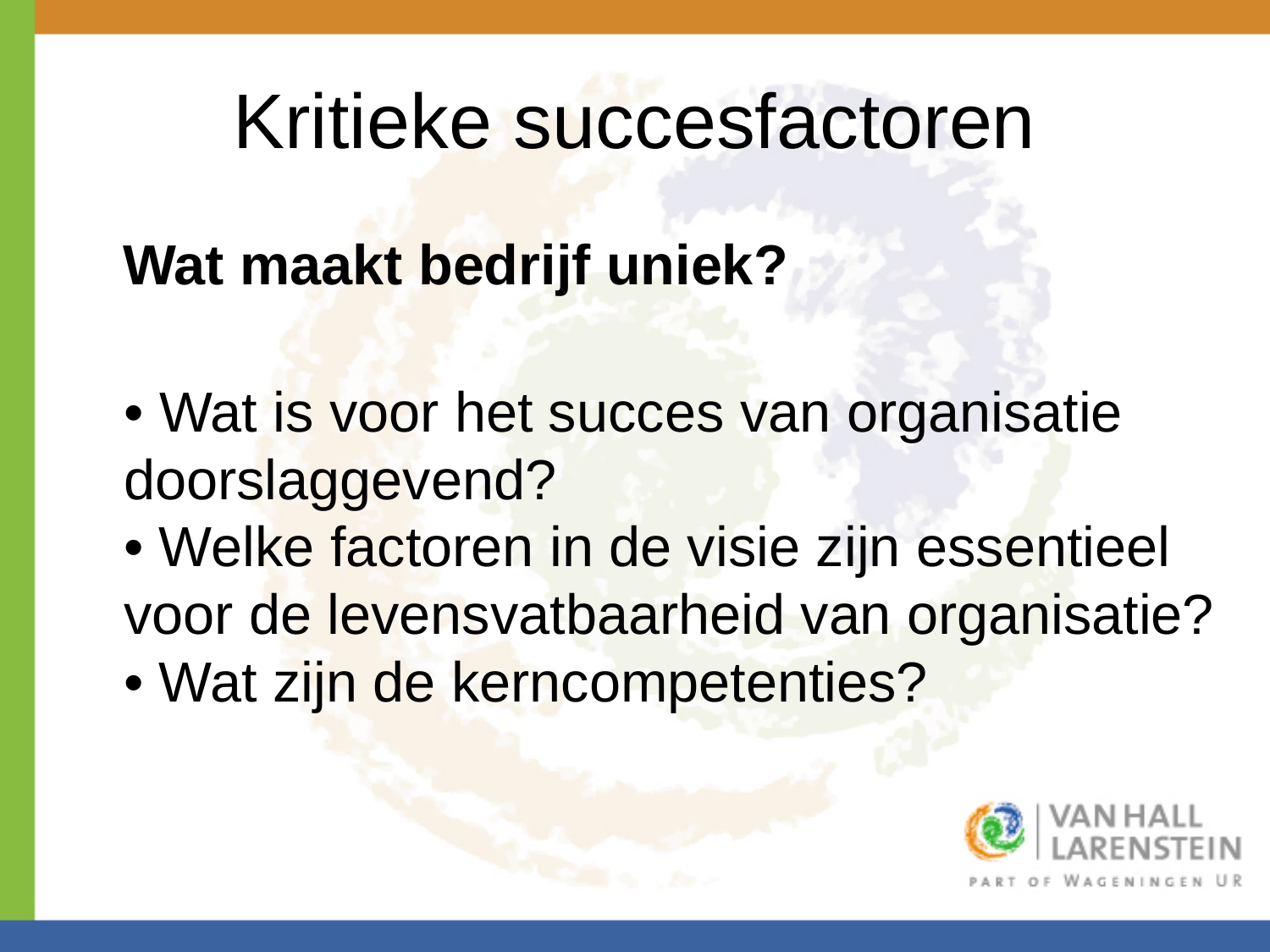

# Kritieke succesfactoren
   Wat maakt bedrijf uniek?
• Wat is voor het succes van organisatie doorslaggevend?
• Welke factoren in de visie zijn essentieel voor de levensvatbaarheid van organisatie?
• Wat zijn de kerncompetenties?